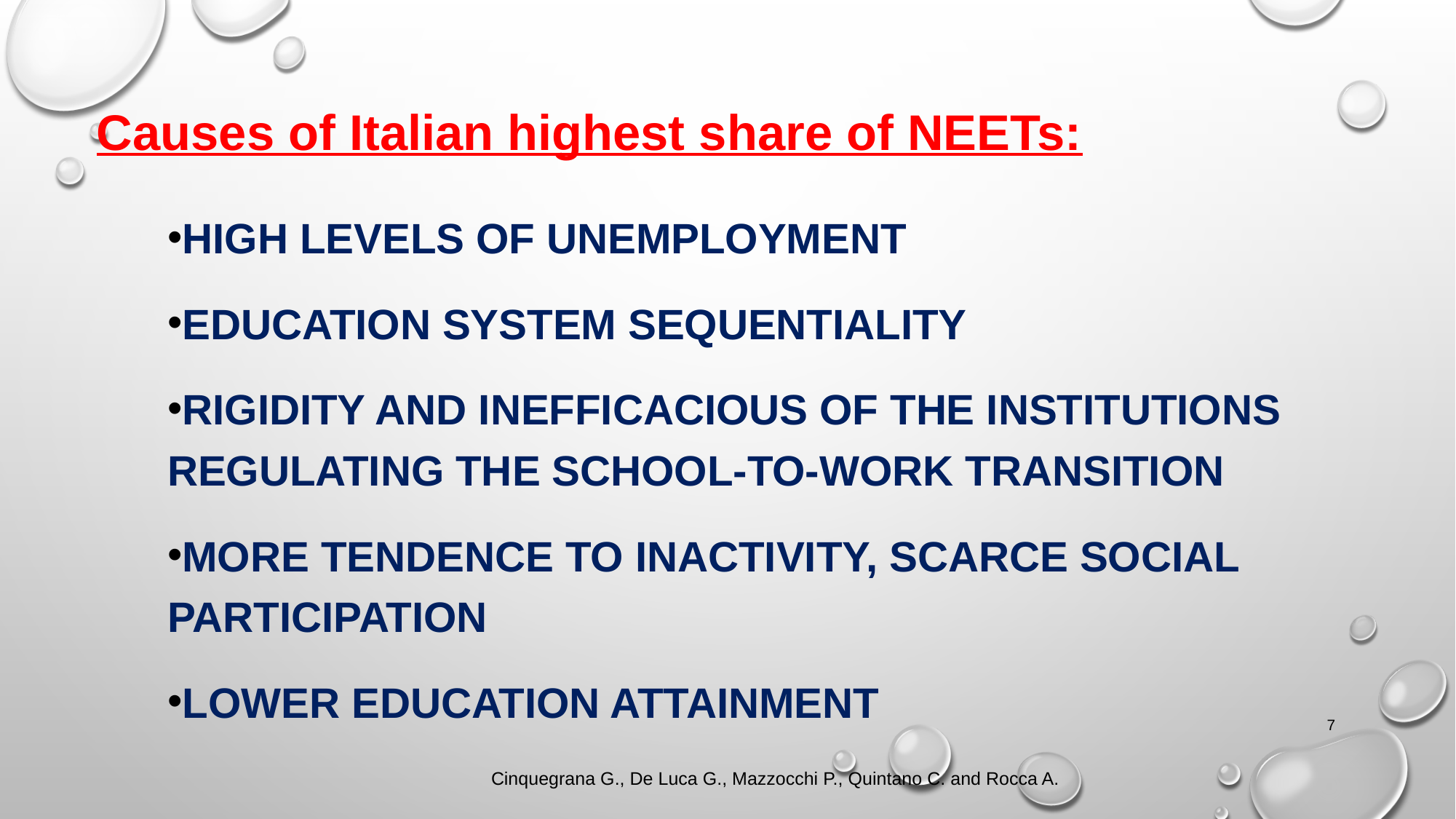

# Causes of Italian highest share of NEETs:
high levels of unemployment
education system sequentiality
rigidity and inefficacious of the institutions regulating the school-to-work transition
More tendence to inactivity, scarce social participation
Lower education attainment
7
Cinquegrana G., De Luca G., Mazzocchi P., Quintano C. and Rocca A.